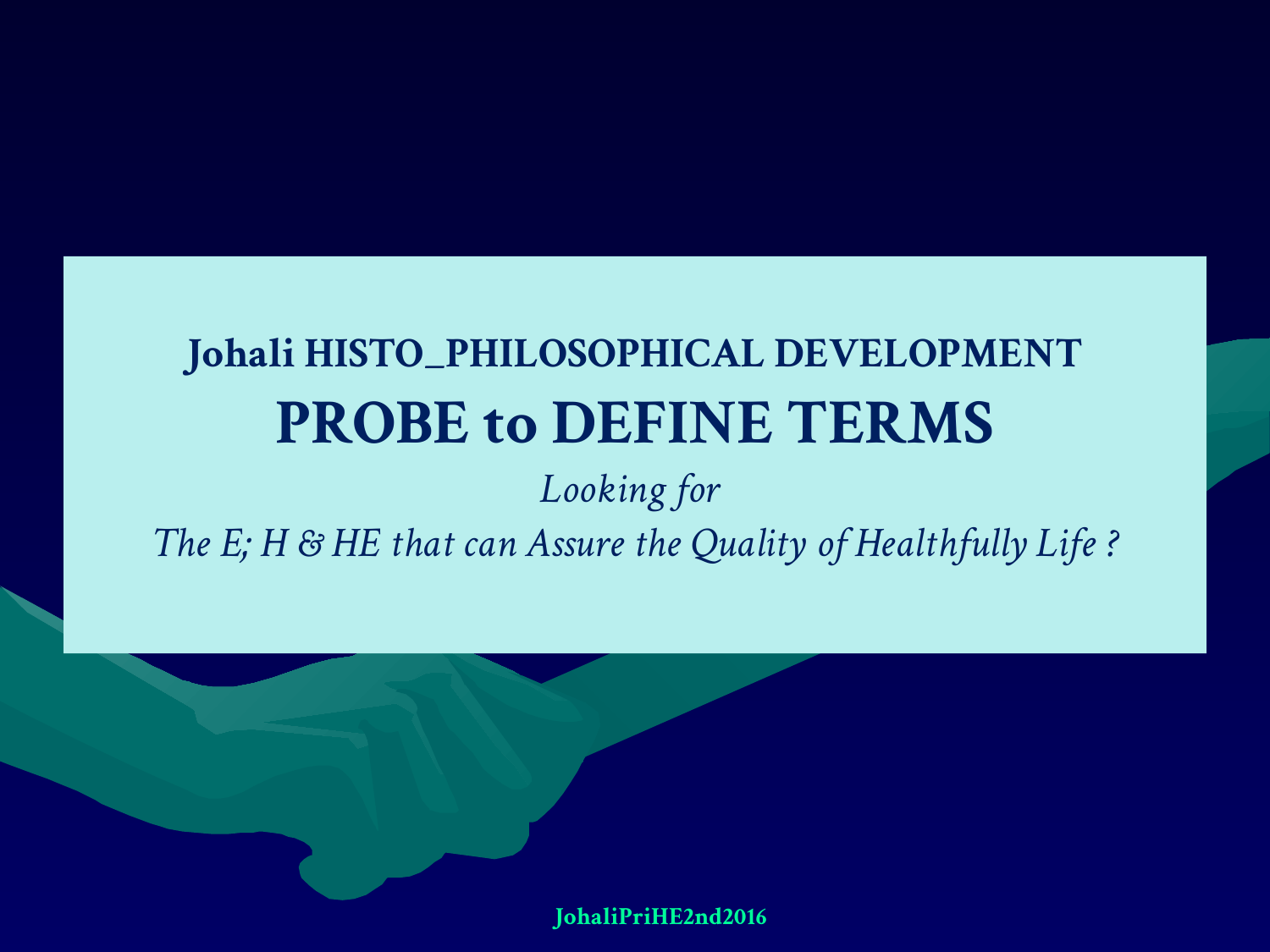

Johali HISTO_PHILOSOPHICAL DEVELOPMENT
PROBE to DEFINE TERMS
Looking for
The E; H & HE that can Assure the Quality of Healthfully Life ?
JohaliPriHE2nd2016